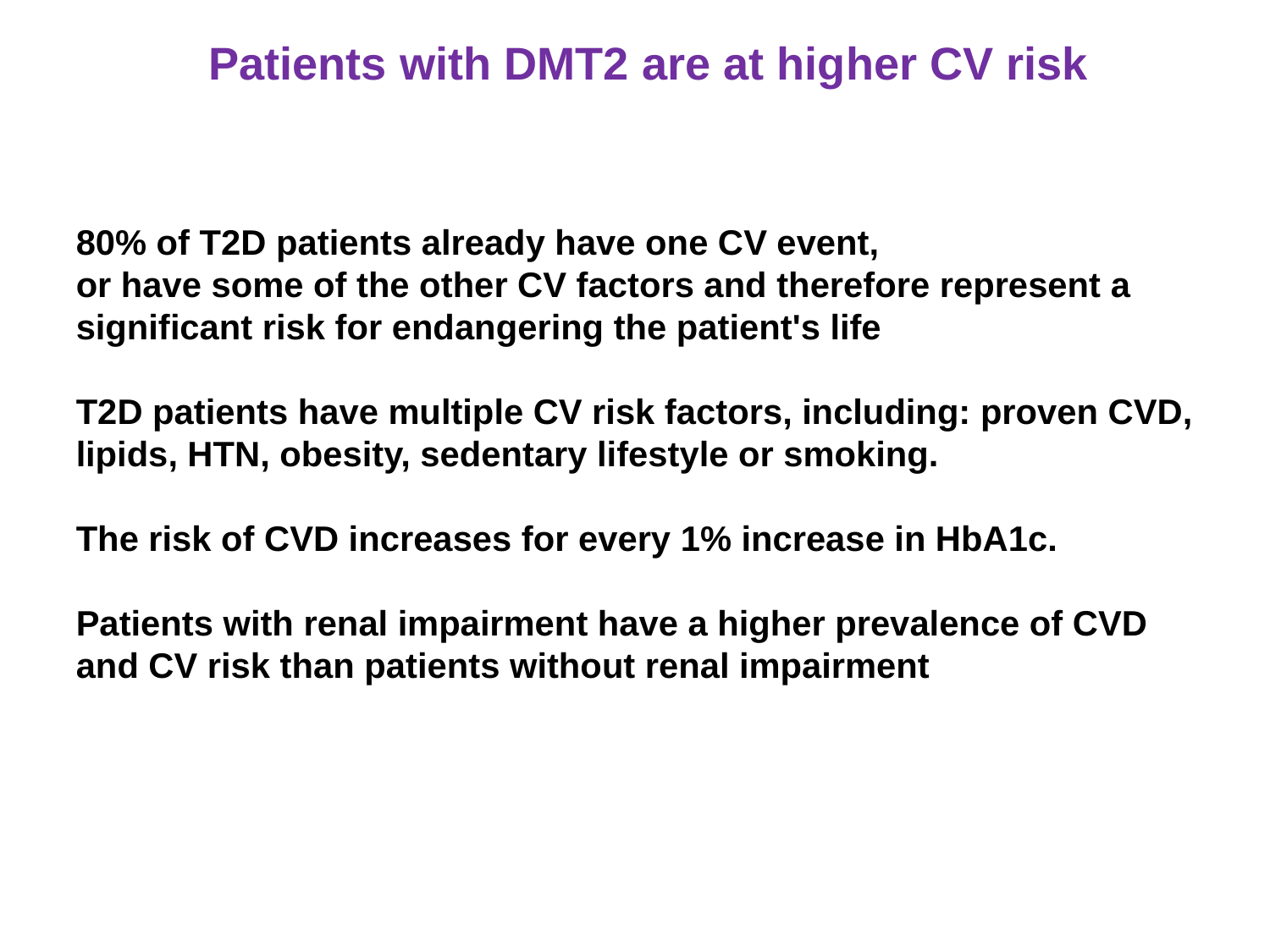

Patients with DMT2 are at higher CV risk

80% of T2D patients already have one CV event,
or have some of the other CV factors and therefore represent a significant risk for endangering the patient's life

T2D patients have multiple CV risk factors, including: proven CVD, lipids, HTN, obesity, sedentary lifestyle or smoking.

The risk of CVD increases for every 1% increase in HbA1c.

Patients with renal impairment have a higher prevalence of CVD and CV risk than patients without renal impairment